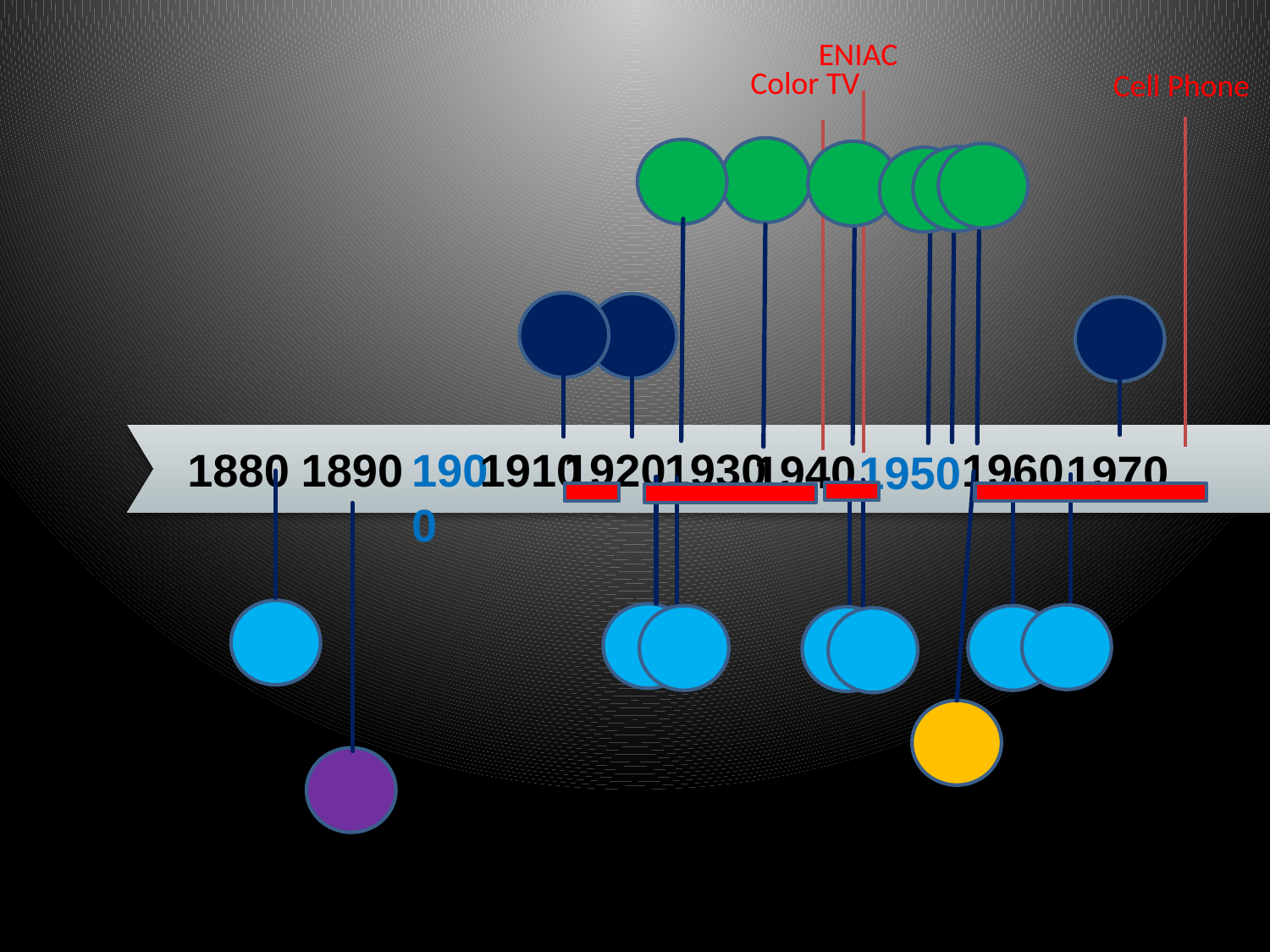

ENIAC
Color TV
Cell Phone

1930
1960
1890
1910
1920
1880
1900
1940
1970
1950